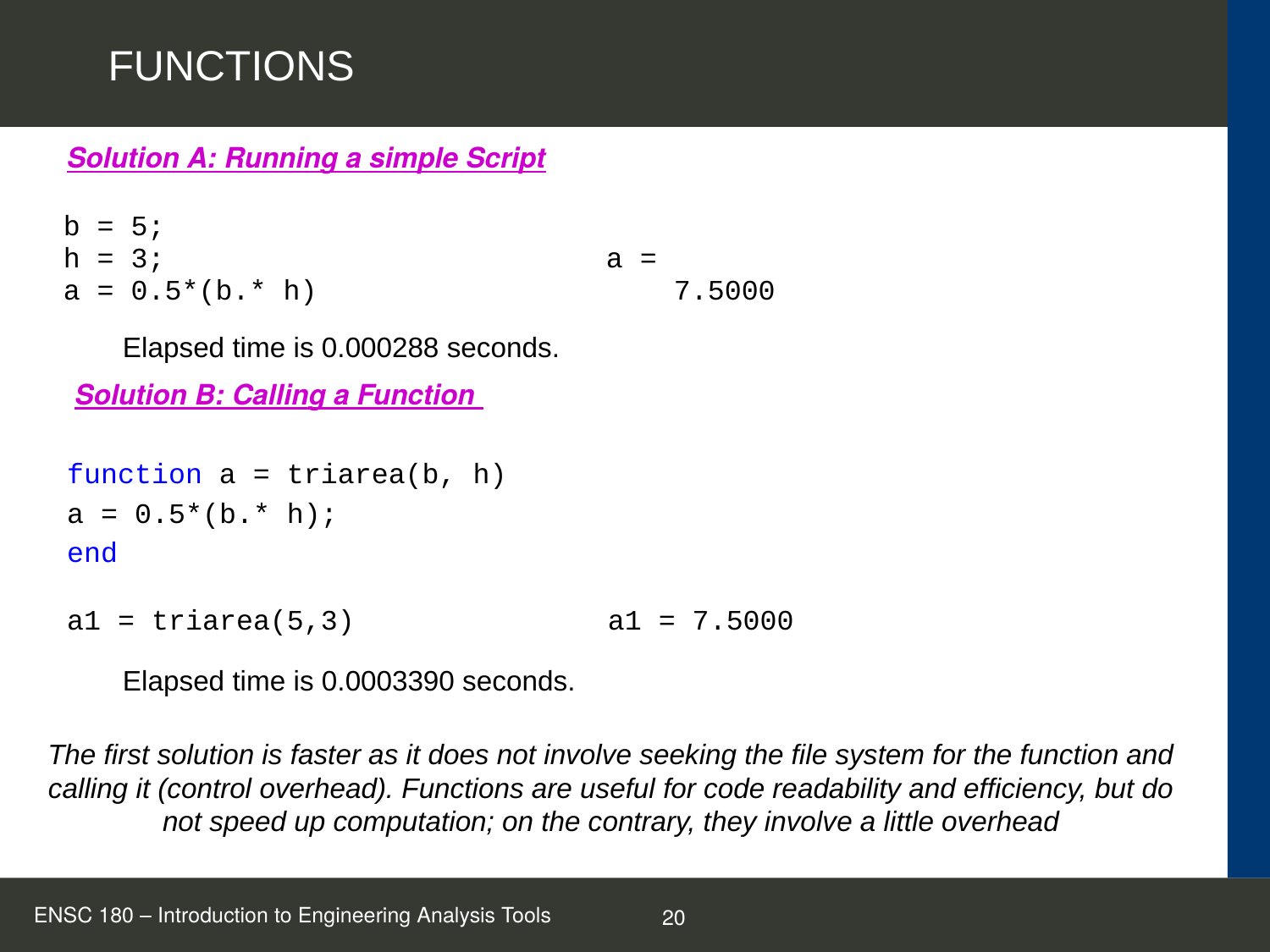

# FUNCTIONS
Solution A: Running a simple Script

 Solution B: Calling a Function

function a = triarea(b, h)
a = 0.5*(b.* h);
end
| b = 5; h = 3; a = 0.5\*(b.\* h) | a = 7.5000 |
| --- | --- |
Elapsed time is 0.000288 seconds.
| a1 = triarea(5,3) | a1 = 7.5000 |
| --- | --- |
Elapsed time is 0.0003390 seconds.
The first solution is faster as it does not involve seeking the file system for the function and calling it (control overhead). Functions are useful for code readability and efficiency, but do not speed up computation; on the contrary, they involve a little overhead
ENSC 180 – Introduction to Engineering Analysis Tools